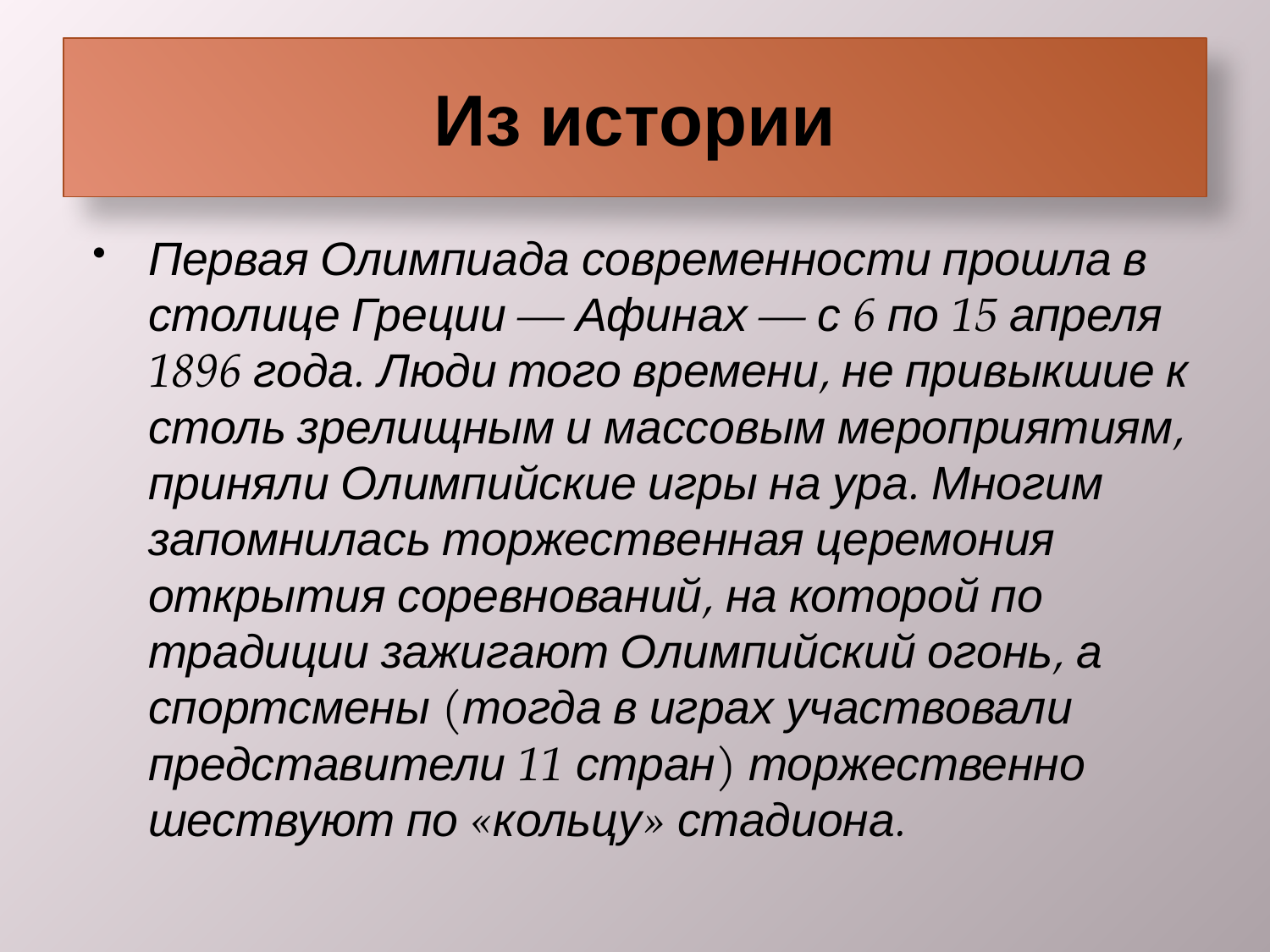

# Из истории
Первая Олимпиада современности прошла в столице Греции — Афинах — с 6 по 15 апреля 1896 года. Люди того времени, не привыкшие к столь зрелищным и массовым мероприятиям, приняли Олимпийские игры на ура. Многим запомнилась торжественная церемония открытия соревнований, на которой по традиции зажигают Олимпийский огонь, а спортсмены (тогда в играх участвовали представители 11 стран) торжественно шествуют по «кольцу» стадиона.